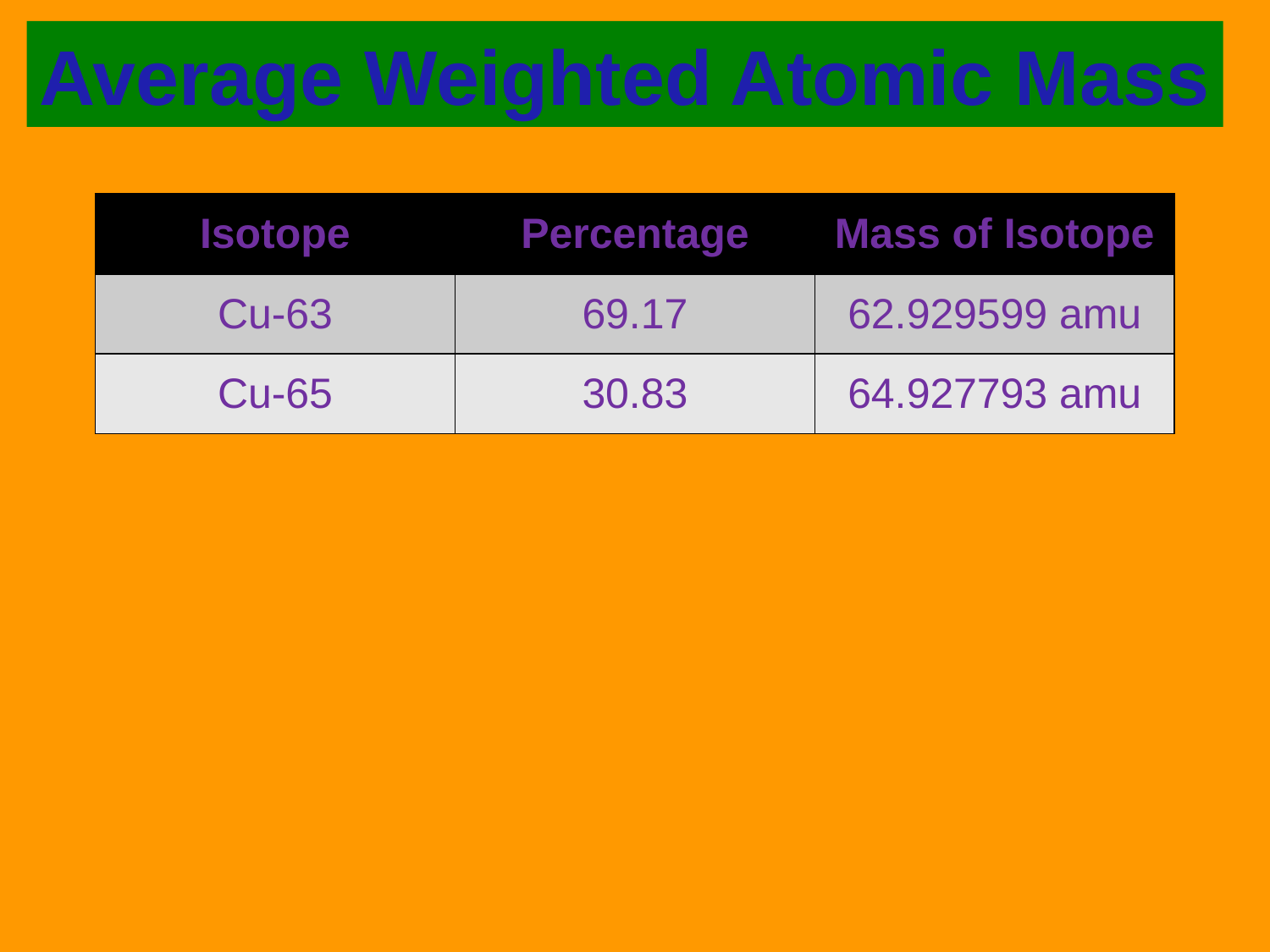

Average Weighted Atomic Mass
| Isotope | Percentage | Mass of Isotope |
| --- | --- | --- |
| Cu-63 | 69.17 | 62.929599 amu |
| Cu-65 | 30.83 | 64.927793 amu |